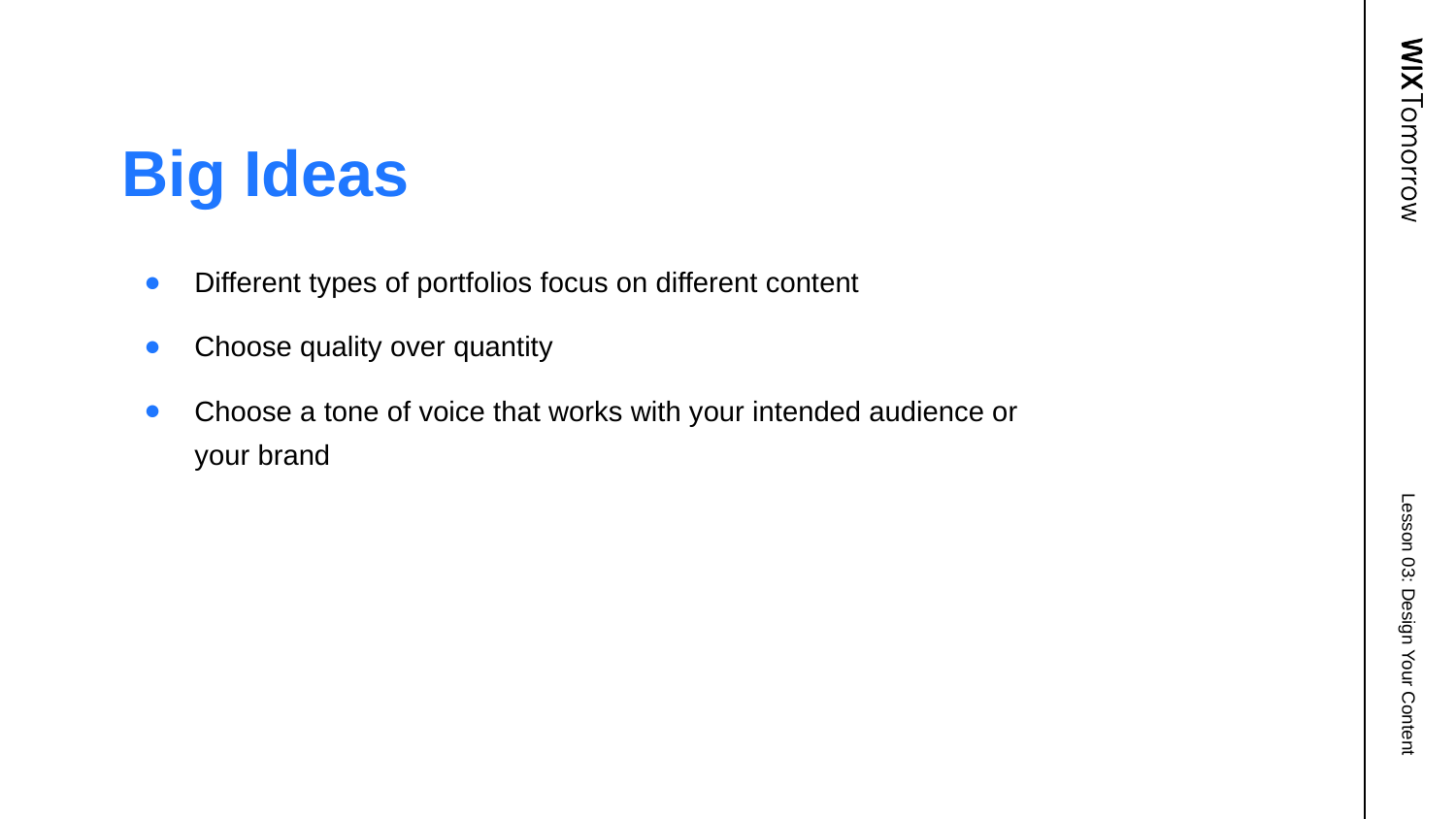

# Big Ideas
Different types of portfolios focus on different content
Choose quality over quantity
Choose a tone of voice that works with your intended audience or your brand